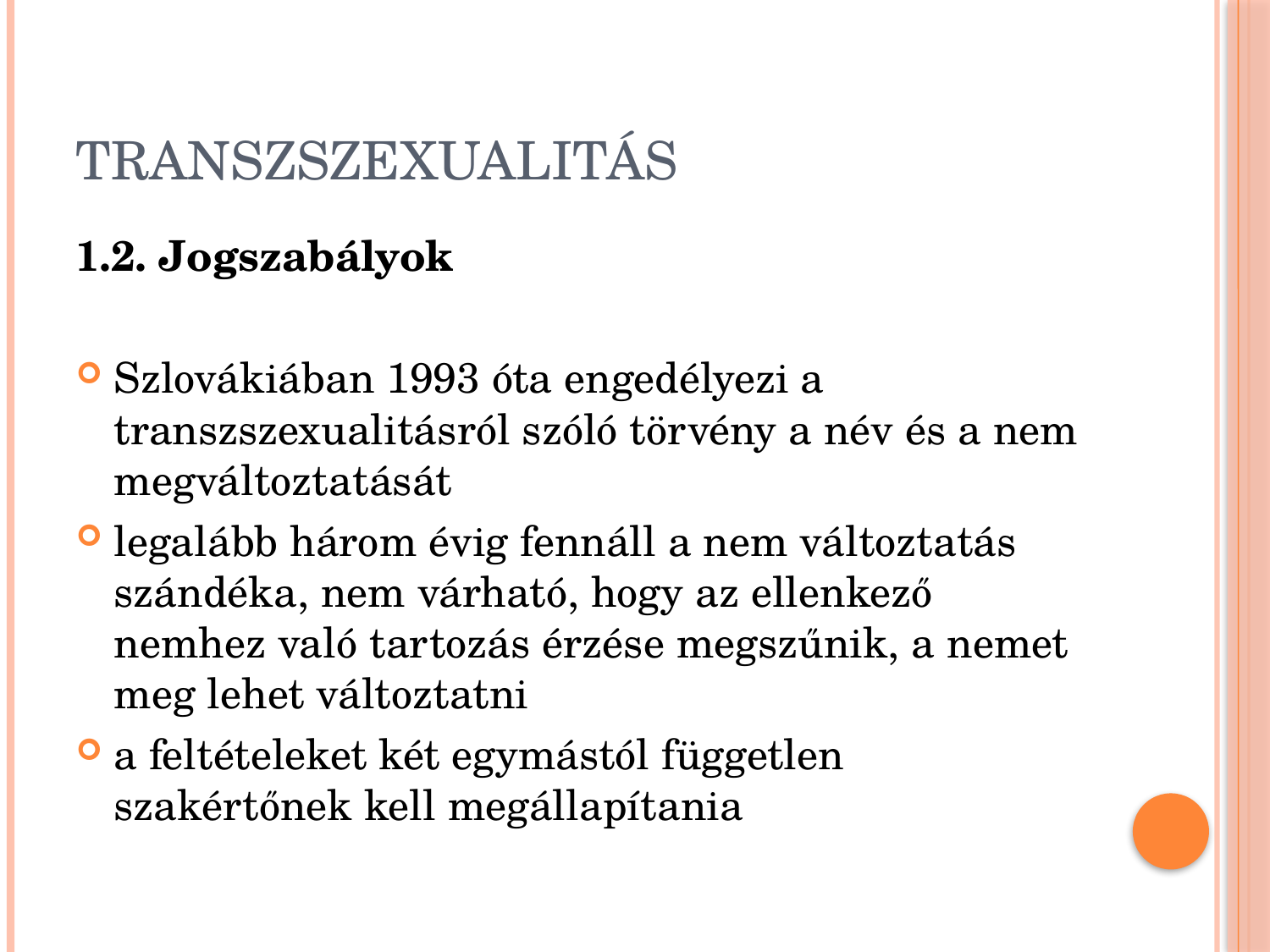

# Transzszexualitás
1.2. Jogszabályok

Szlovákiában 1993 óta engedélyezi a transzszexualitásról szóló törvény a név és a nem megváltoztatását
legalább három évig fennáll a nem változtatás szándéka, nem várható, hogy az ellenkező nemhez való tartozás érzése megszűnik, a nemet meg lehet változtatni
a feltételeket két egymástól független szakértőnek kell megállapítania